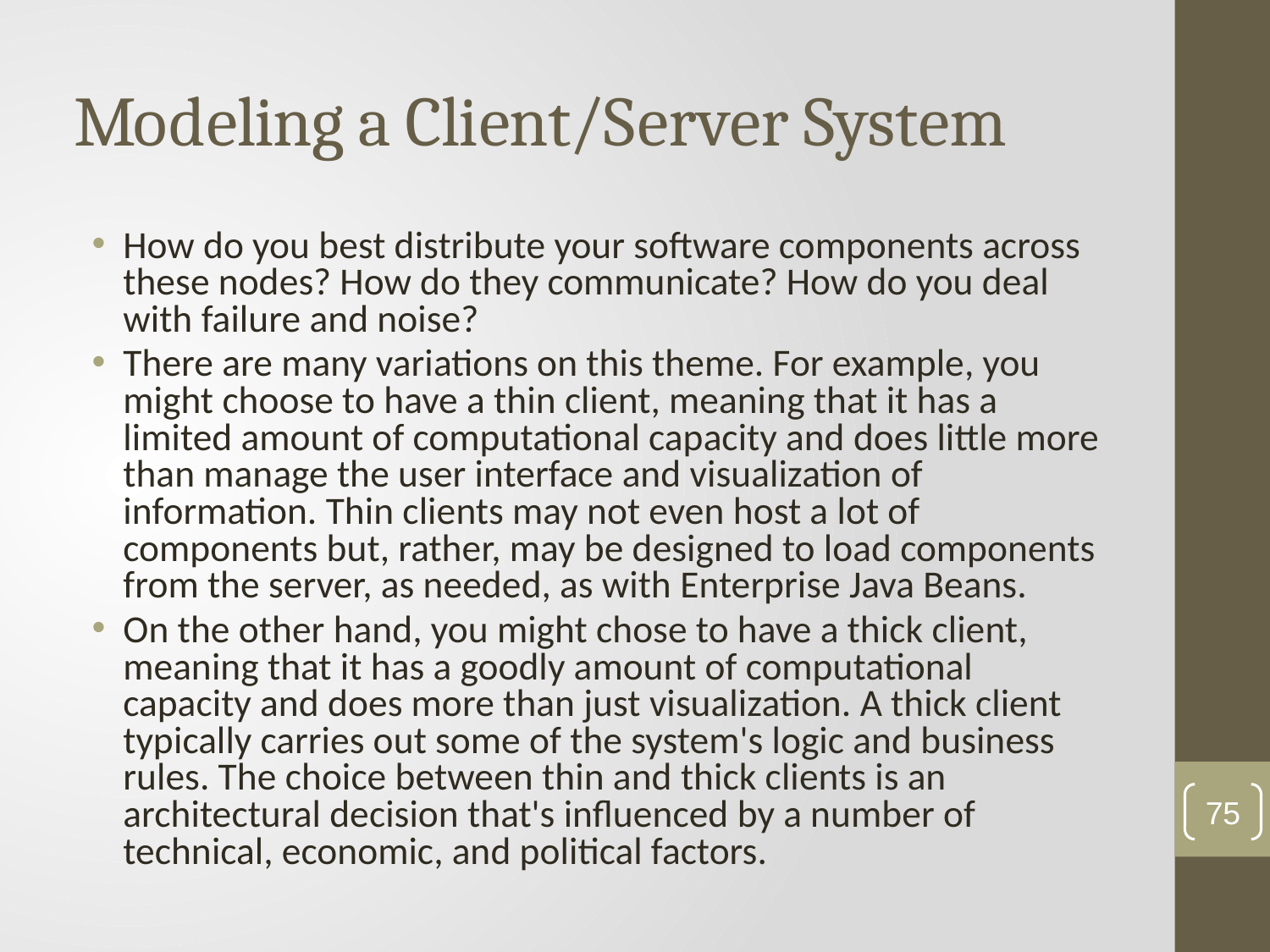

# Modeling a Client/Server System
How do you best distribute your software components across these nodes? How do they communicate? How do you deal with failure and noise?
There are many variations on this theme. For example, you might choose to have a thin client, meaning that it has a limited amount of computational capacity and does little more than manage the user interface and visualization of information. Thin clients may not even host a lot of components but, rather, may be designed to load components from the server, as needed, as with Enterprise Java Beans.
On the other hand, you might chose to have a thick client, meaning that it has a goodly amount of computational capacity and does more than just visualization. A thick client typically carries out some of the system's logic and business rules. The choice between thin and thick clients is an architectural decision that's influenced by a number of technical, economic, and political factors.

75